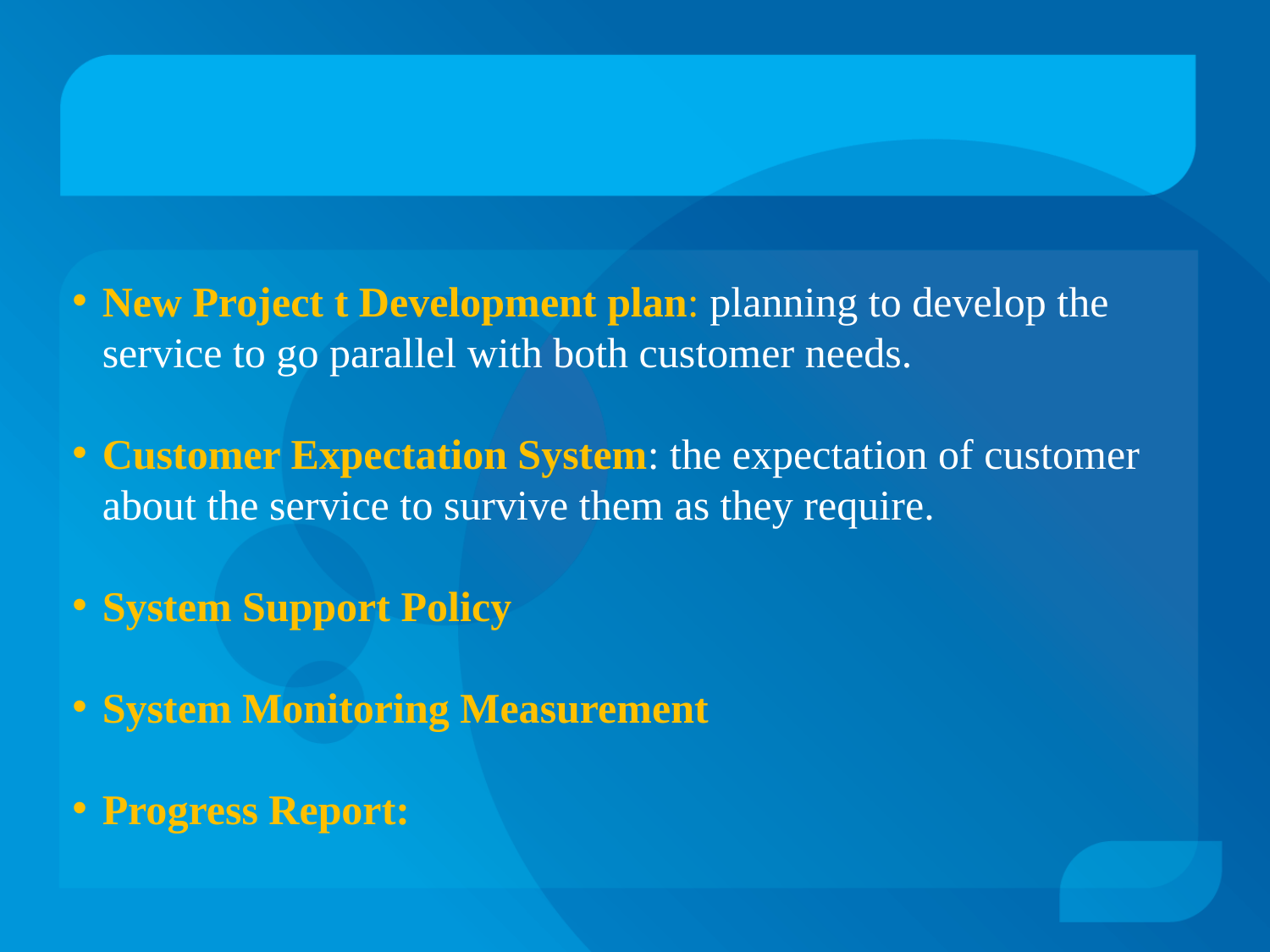

New Project t Development plan: planning to develop the service to go parallel with both customer needs.

Customer Expectation System: the expectation of customer about the service to survive them as they require.

System Support Policy

System Monitoring Measurement

Progress Report: